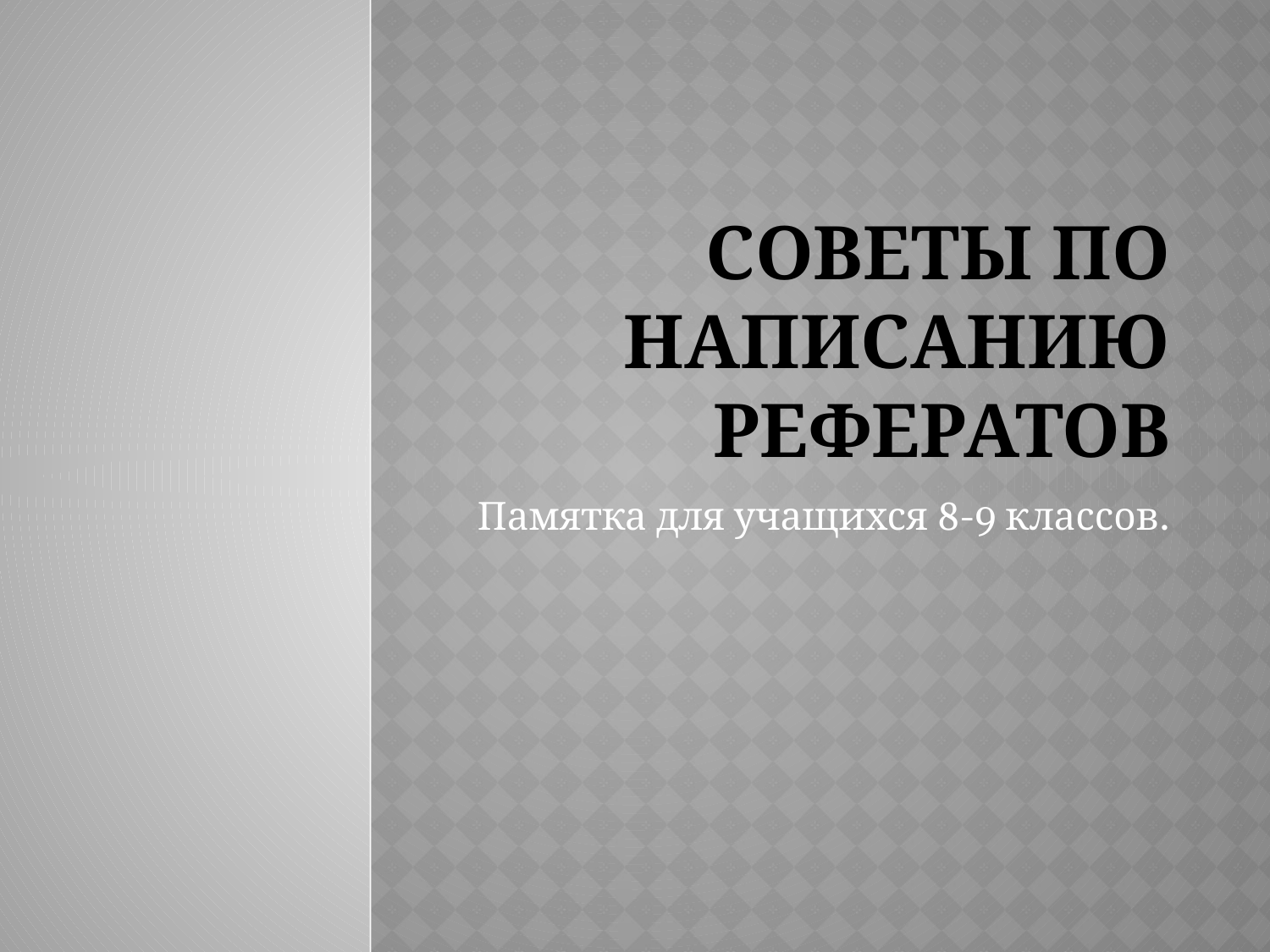

# Советы по написанию рефератов
Памятка для учащихся 8-9 классов.